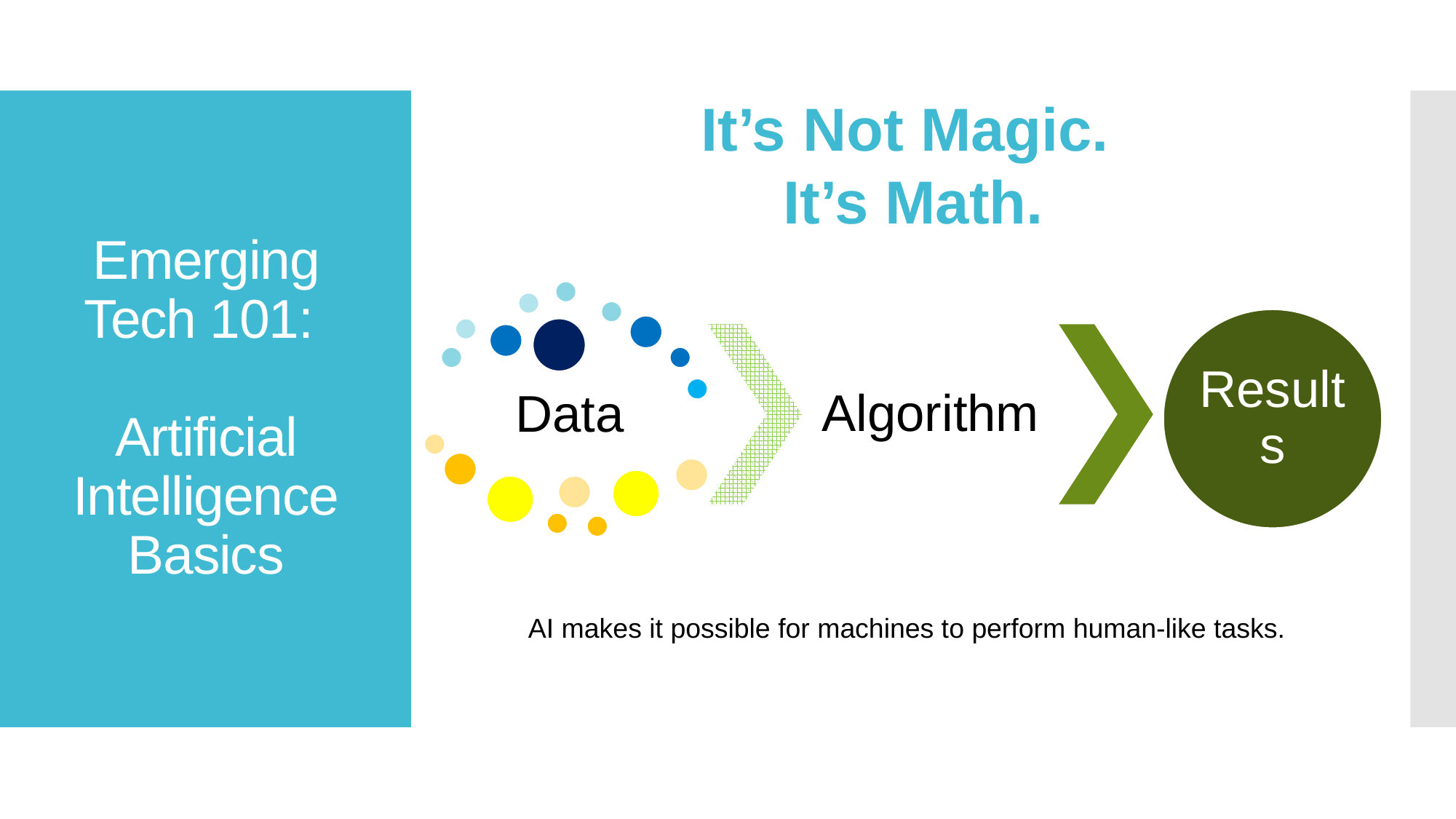

It’s Not Magic.
 It’s Math.
Data
Algorithm
Results

# Emerging Tech 101: Artificial Intelligence Basics
AI makes it possible for machines to perform human-like tasks.